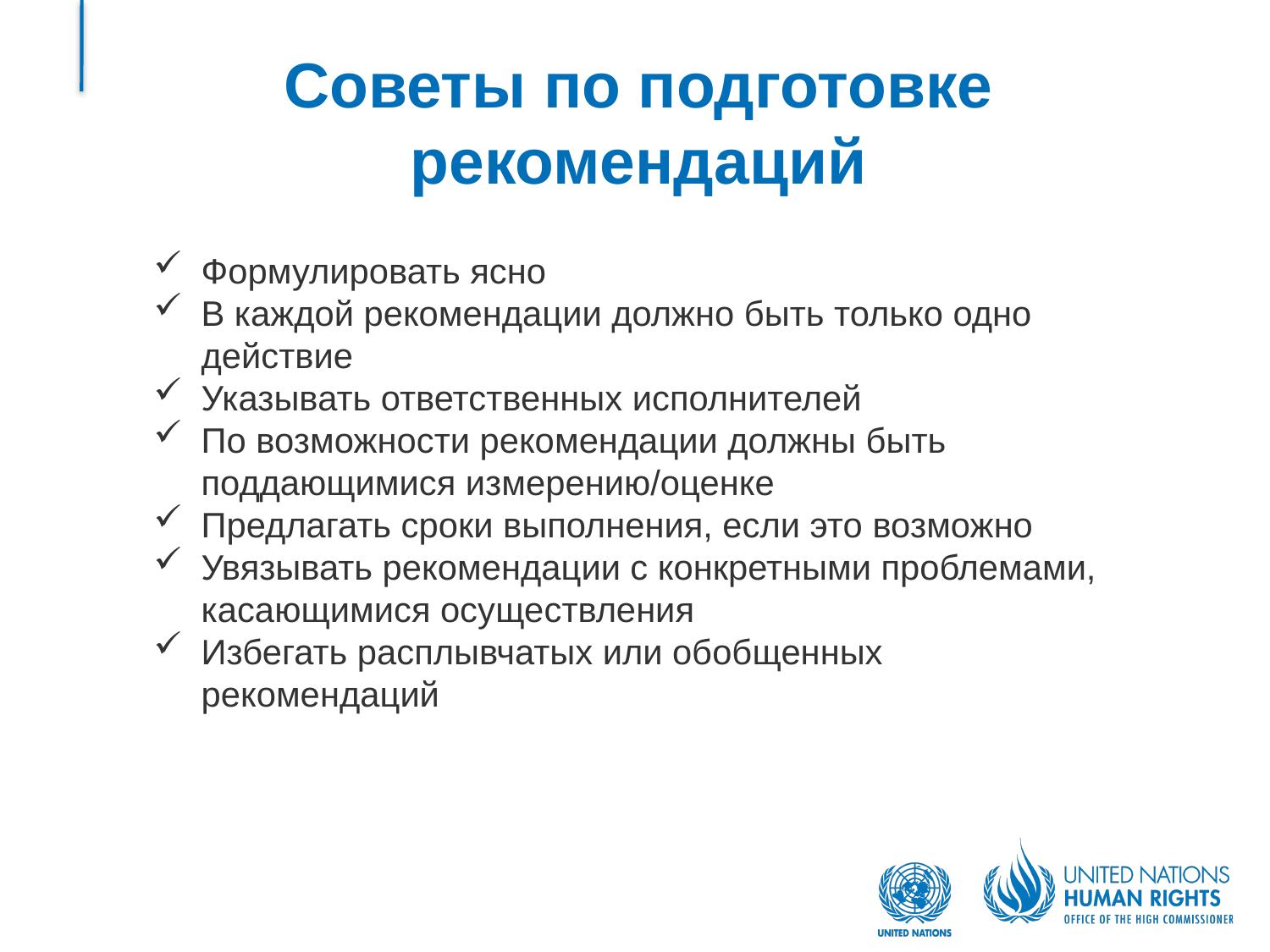

# Советы по подготовке рекомендаций
Формулировать ясно
В каждой рекомендации должно быть только одно действие
Указывать ответственных исполнителей
По возможности рекомендации должны быть поддающимися измерению/оценке
Предлагать сроки выполнения, если это возможно
Увязывать рекомендации с конкретными проблемами, касающимися осуществления
Избегать расплывчатых или обобщенных рекомендаций